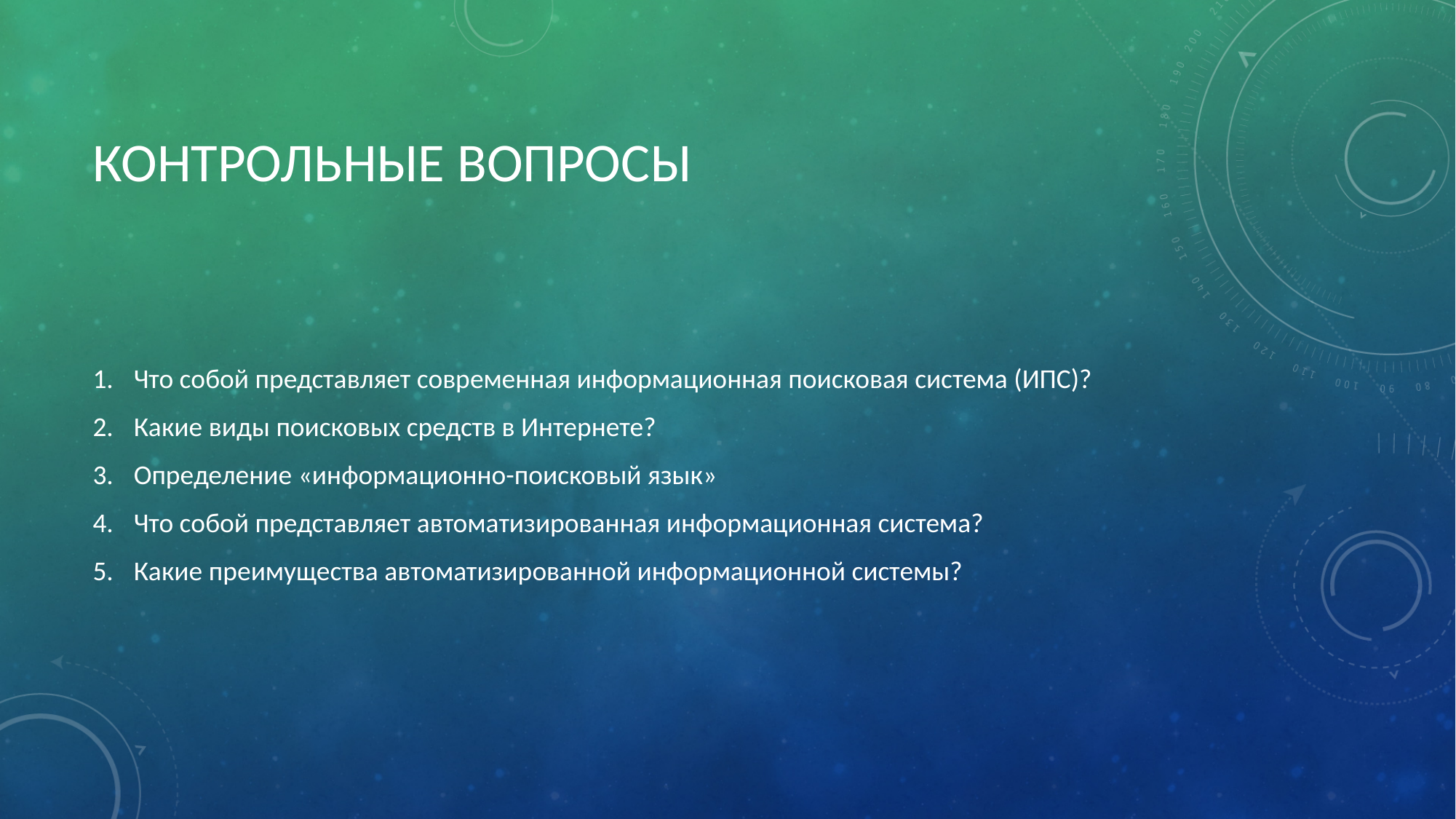

# КОНТРОЛЬНЫЕ ВОПРОСЫ
Что собой представляет современная информационная поисковая система (ИПС)?
Какие виды поисковых средств в Интернете?
Определение «информационно-поисковый язык»
Что собой представляет автоматизированная информационная система?
Какие преимущества автоматизированной информационной системы?